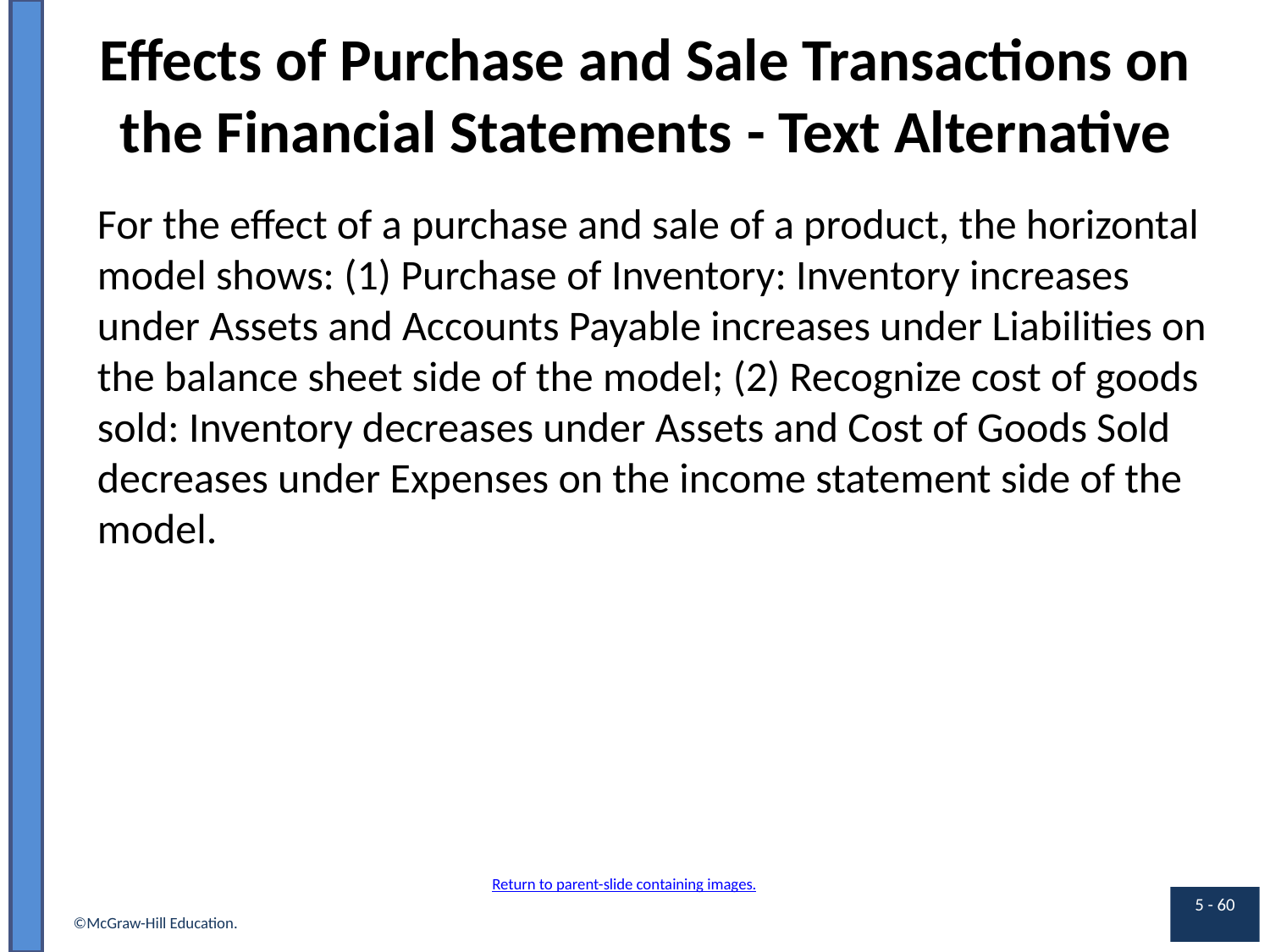

# Effects of Purchase and Sale Transactions on the Financial Statements - Text Alternative
For the effect of a purchase and sale of a product, the horizontal model shows: (1) Purchase of Inventory: Inventory increases under Assets and Accounts Payable increases under Liabilities on the balance sheet side of the model; (2) Recognize cost of goods sold: Inventory decreases under Assets and Cost of Goods Sold decreases under Expenses on the income statement side of the model.
Return to parent-slide containing images.